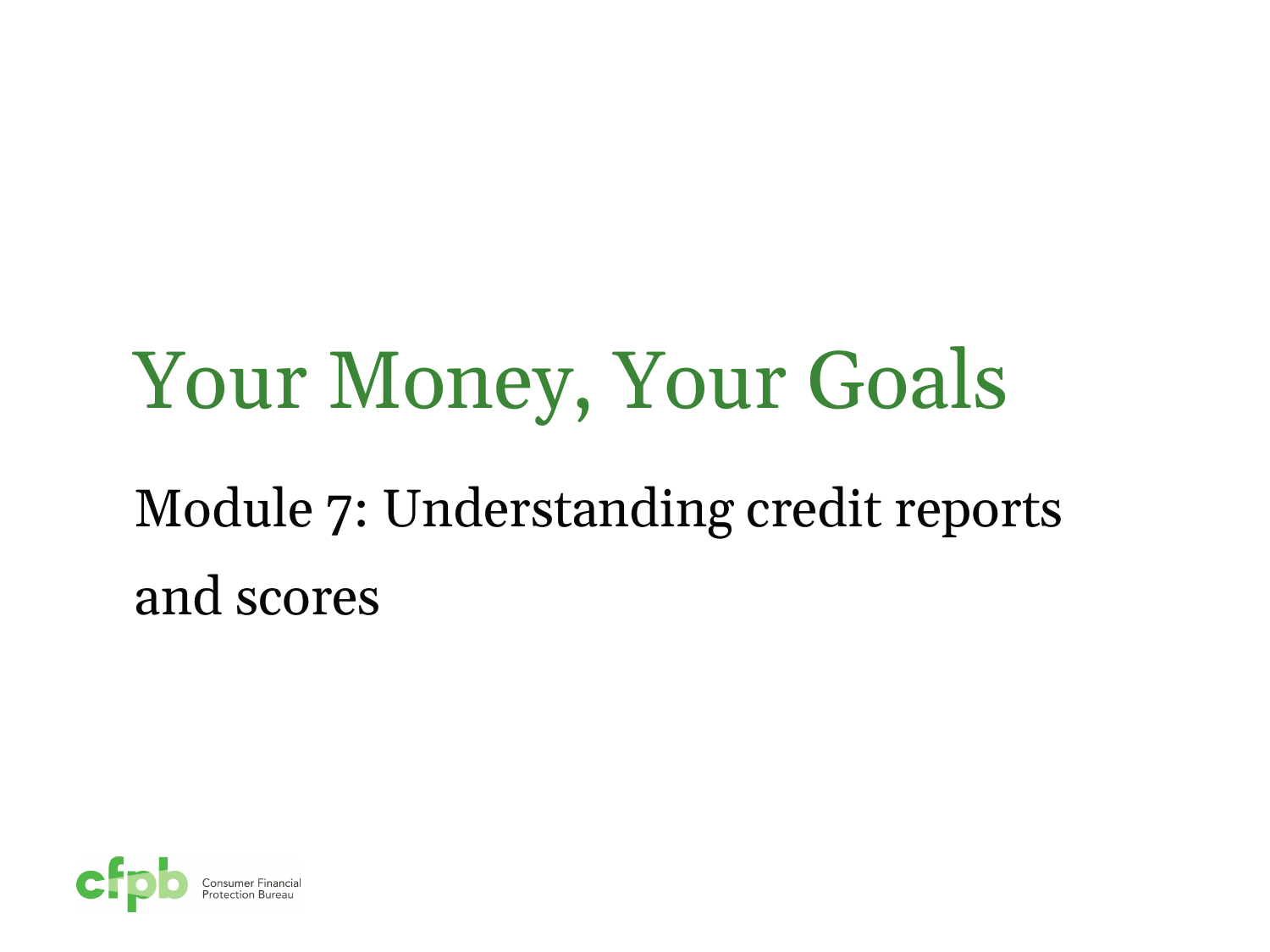

# Your Money, Your Goals
Module 7: Understanding credit reports and scores